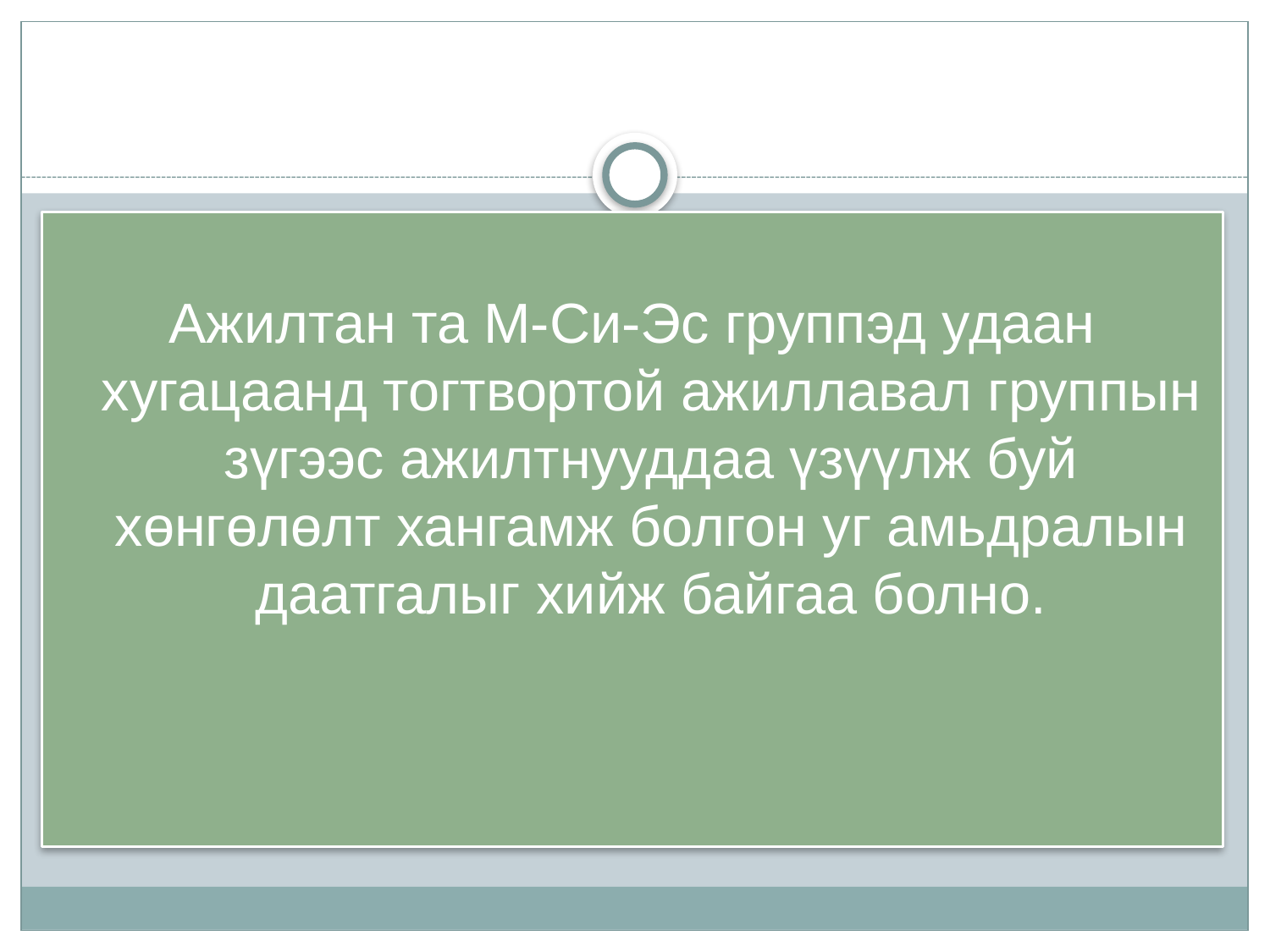

Ажилтан та М-Си-Эс группэд удаан хугацаанд тогтвортой ажиллавал группын зүгээс ажилтнууддаа үзүүлж буй хөнгөлөлт хангамж болгон уг амьдралын даатгалыг хийж байгаа болно.